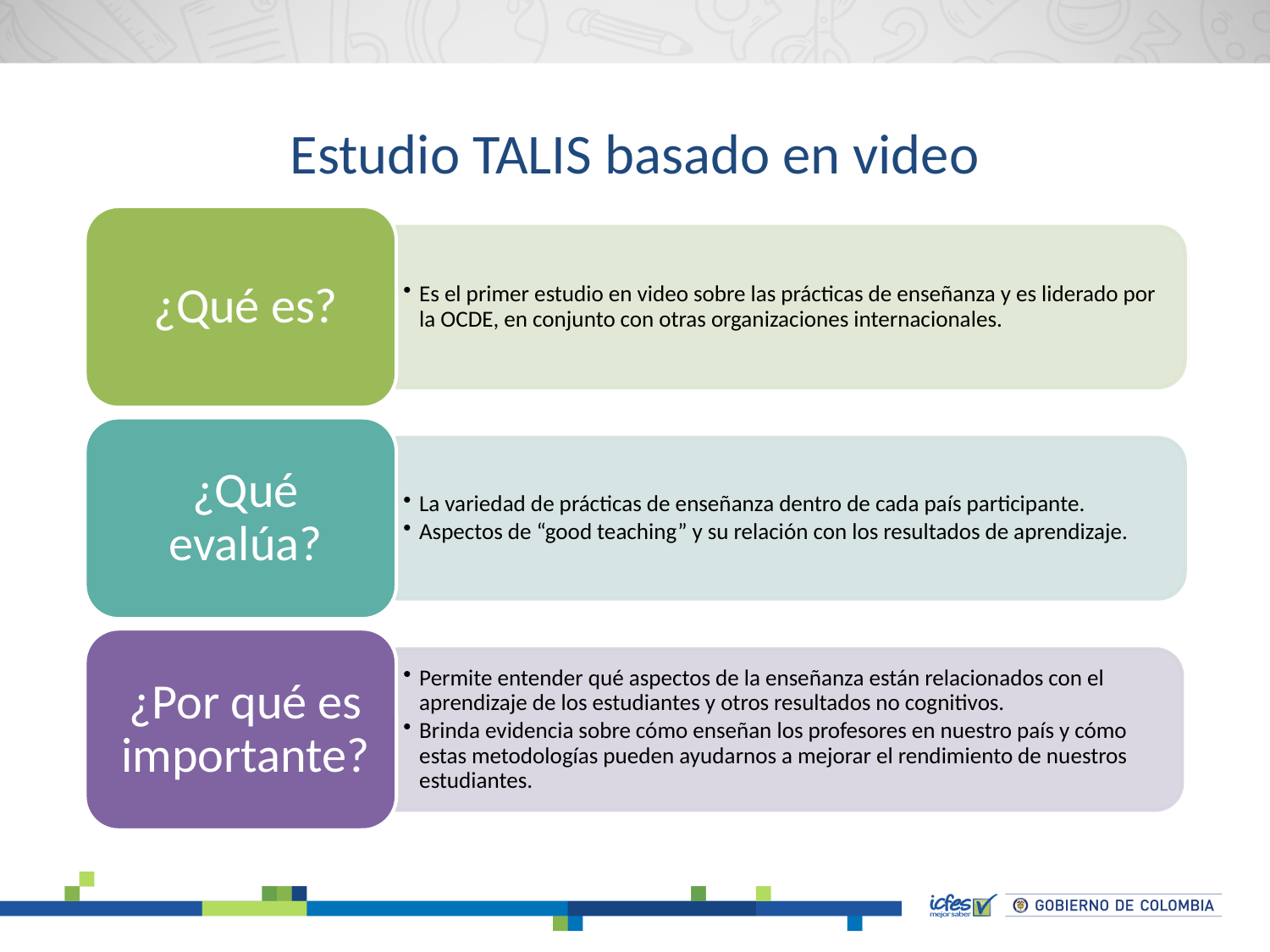

# Estudio TALIS basado en video
Es el primer estudio en video sobre las prácticas de enseñanza y es liderado por la OCDE, en conjunto con otras organizaciones internacionales.
¿Qué es?
La variedad de prácticas de enseñanza dentro de cada país participante.
Aspectos de “good teaching” y su relación con los resultados de aprendizaje.
¿Qué evalúa?
Permite entender qué aspectos de la enseñanza están relacionados con el aprendizaje de los estudiantes y otros resultados no cognitivos.
Brinda evidencia sobre cómo enseñan los profesores en nuestro país y cómo estas metodologías pueden ayudarnos a mejorar el rendimiento de nuestros estudiantes.
¿Por qué es importante?